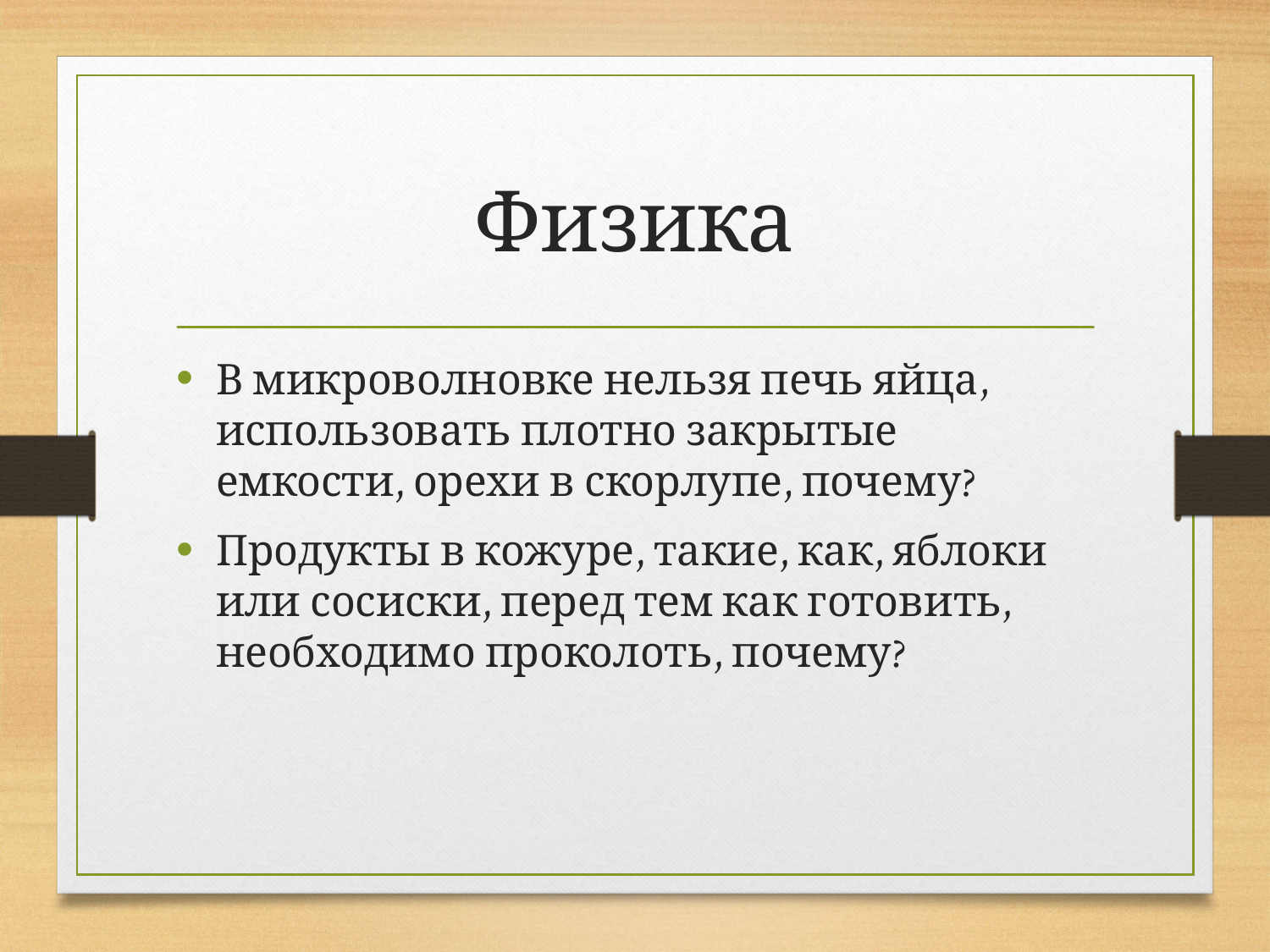

# Физика
В микроволновке нельзя печь яйца, использовать плотно закрытые емкости, орехи в скорлупе, почему?
Продукты в кожуре, такие, как, яблоки или сосиски, перед тем как готовить, необходимо проколоть, почему?